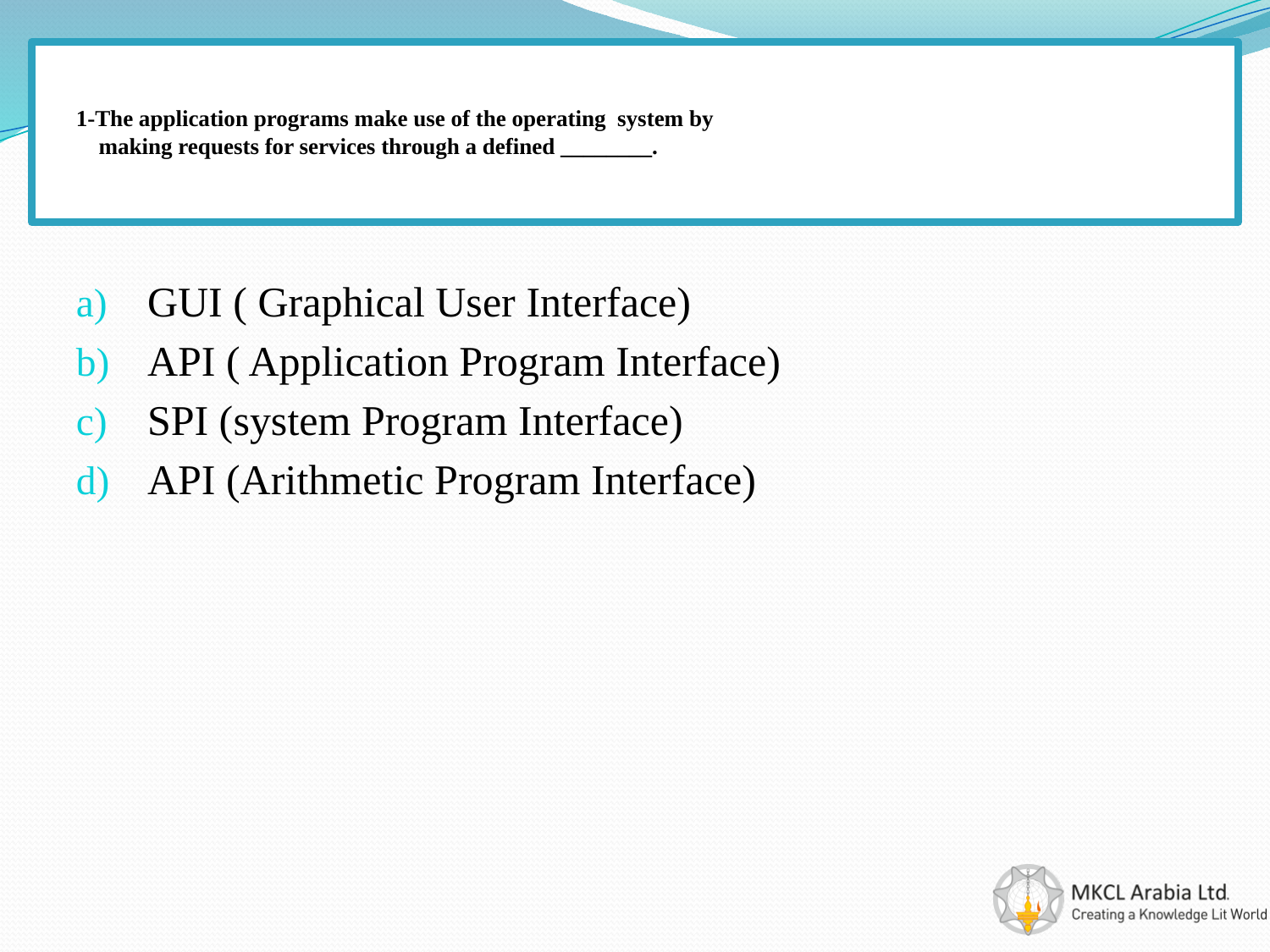

# 1-The application programs make use of the operating  system by making requests for services through a defined ________.
GUI ( Graphical User Interface)
API ( Application Program Interface)
SPI (system Program Interface)
API (Arithmetic Program Interface)